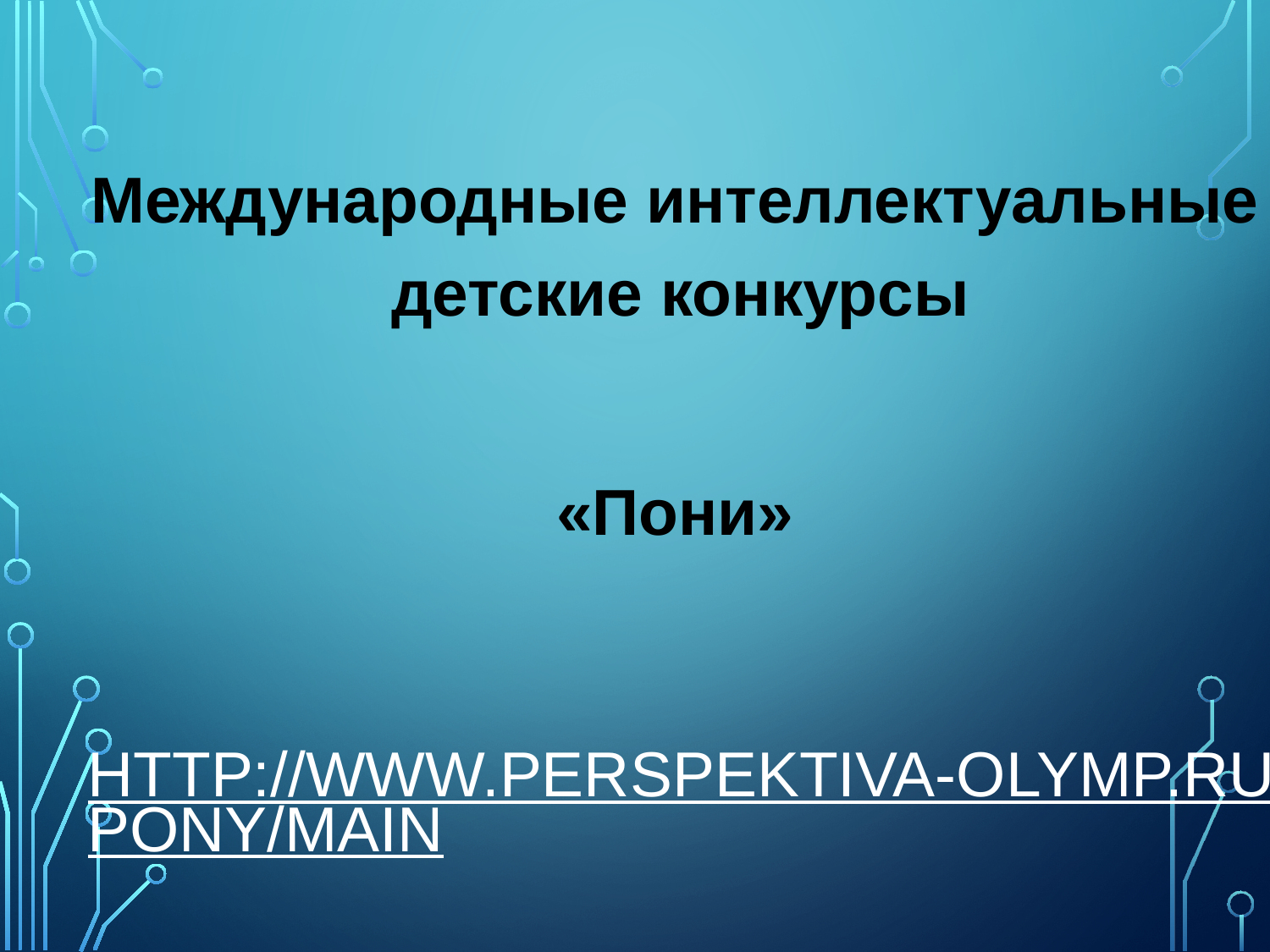

Международные интеллектуальные детские конкурсы

«Пони»
# http://www.perspektiva-olymp.ru/pony/main